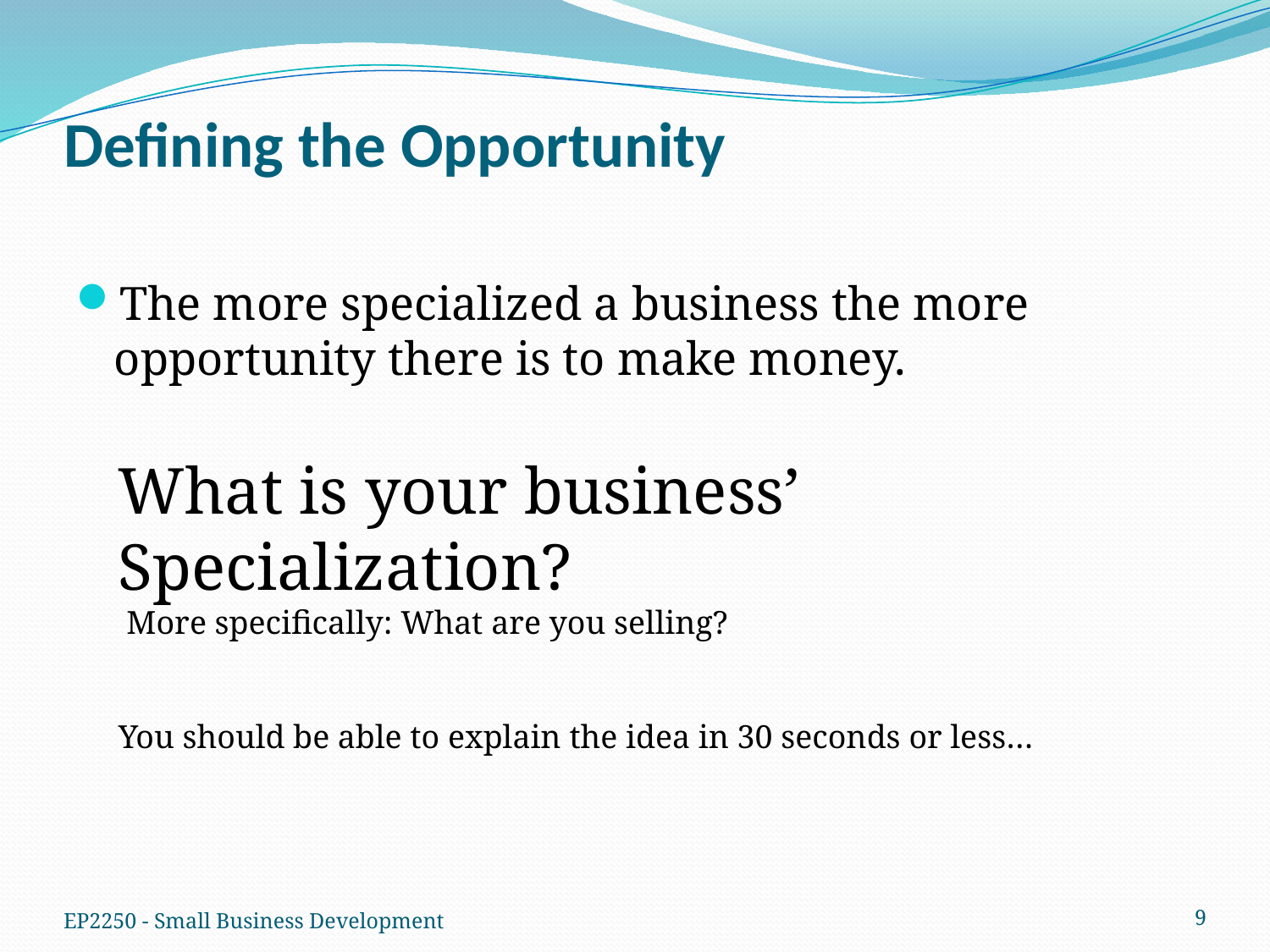

# Defining the Opportunity
The more specialized a business the more opportunity there is to make money.
What is your business’ Specialization?
 More specifically: What are you selling?

You should be able to explain the idea in 30 seconds or less…
EP2250 - Small Business Development
9